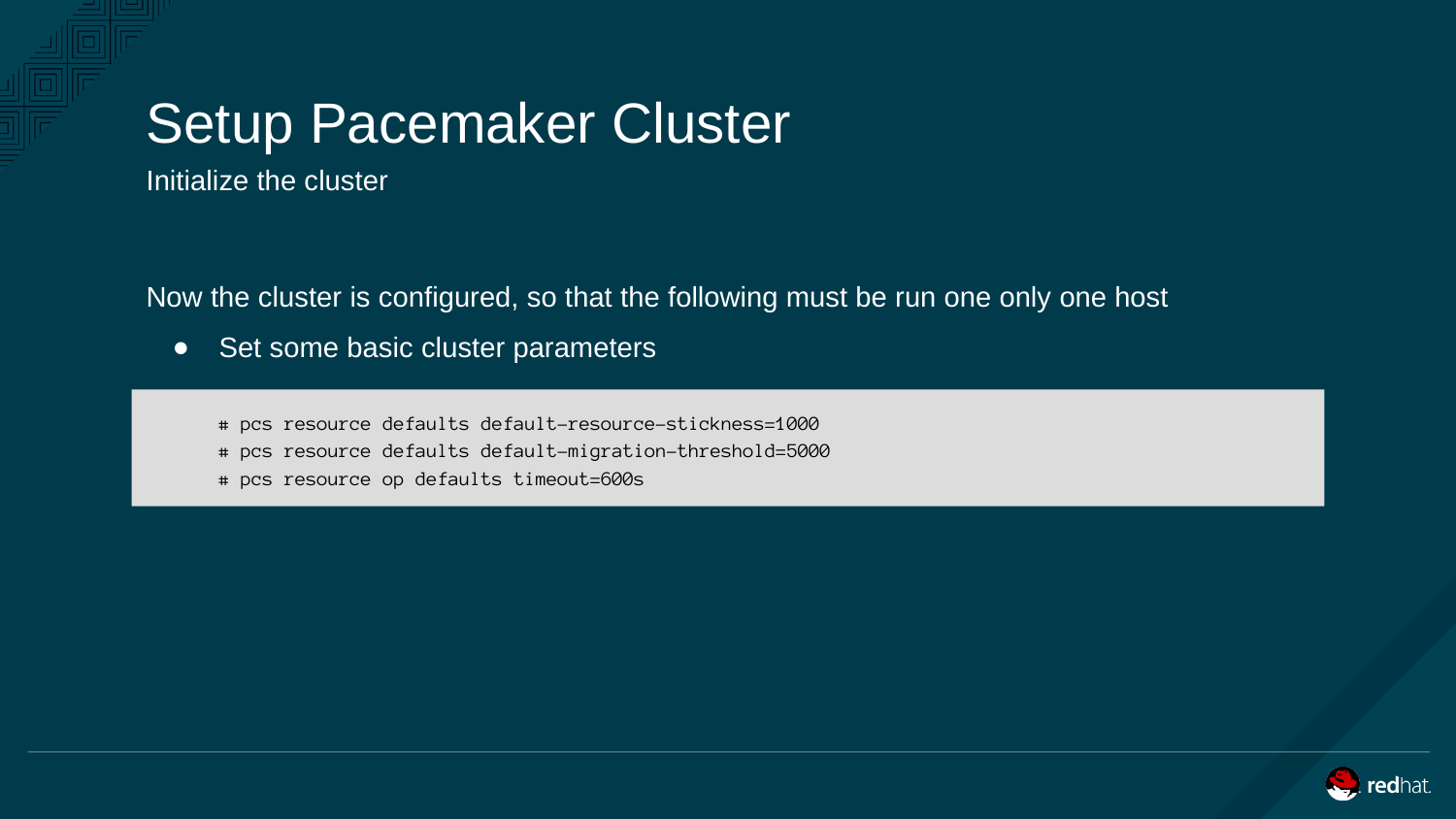

# Setup Pacemaker Cluster
Initialize the cluster
Now the cluster is configured, so that the following must be run one only one host
Set some basic cluster parameters

# pcs resource defaults default-resource-stickness=1000
# pcs resource defaults default-migration-threshold=5000
# pcs resource op defaults timeout=600s